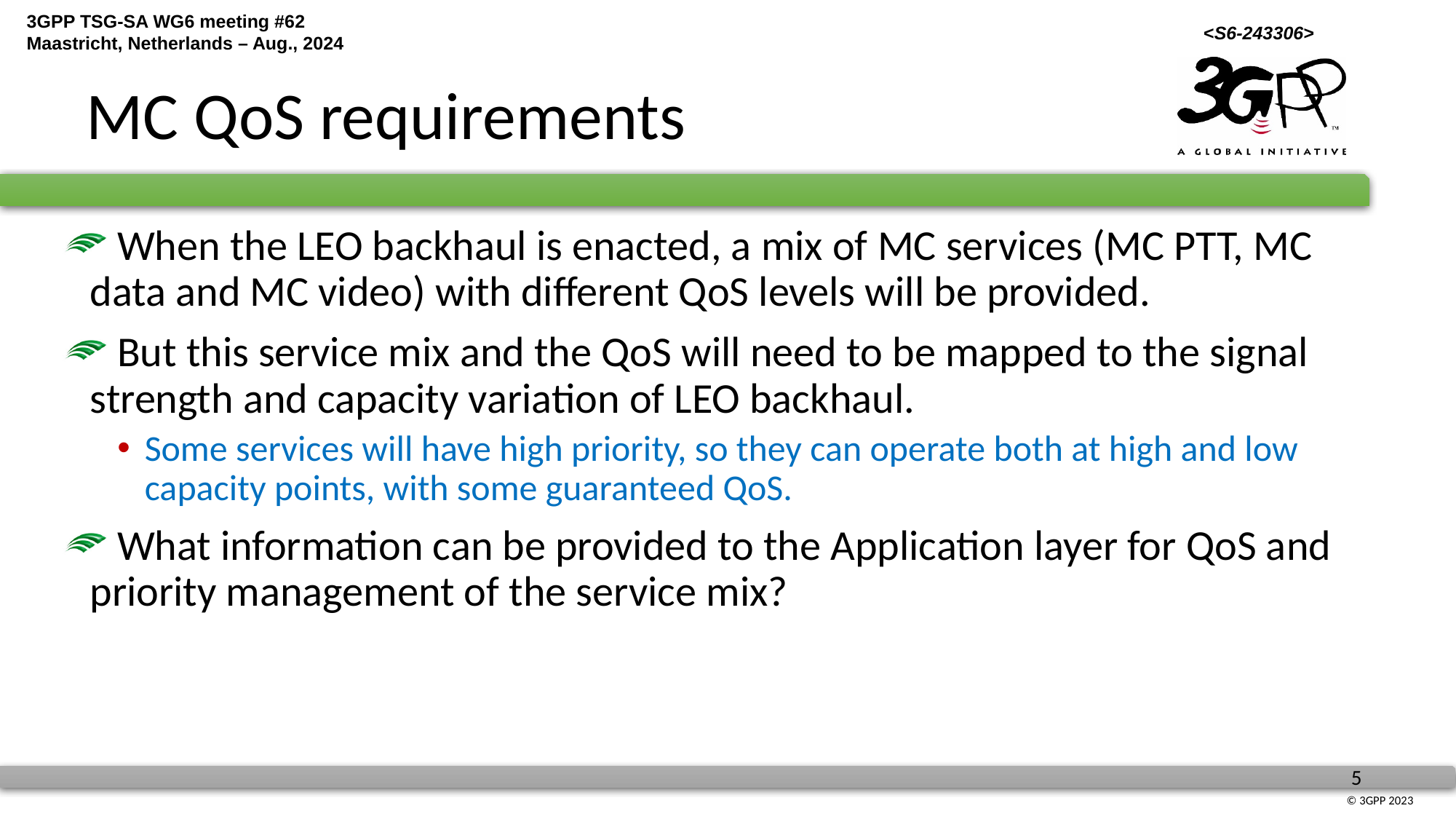

# MC QoS requirements
 When the LEO backhaul is enacted, a mix of MC services (MC PTT, MC data and MC video) with different QoS levels will be provided.
 But this service mix and the QoS will need to be mapped to the signal strength and capacity variation of LEO backhaul.
Some services will have high priority, so they can operate both at high and low capacity points, with some guaranteed QoS.
 What information can be provided to the Application layer for QoS and priority management of the service mix?